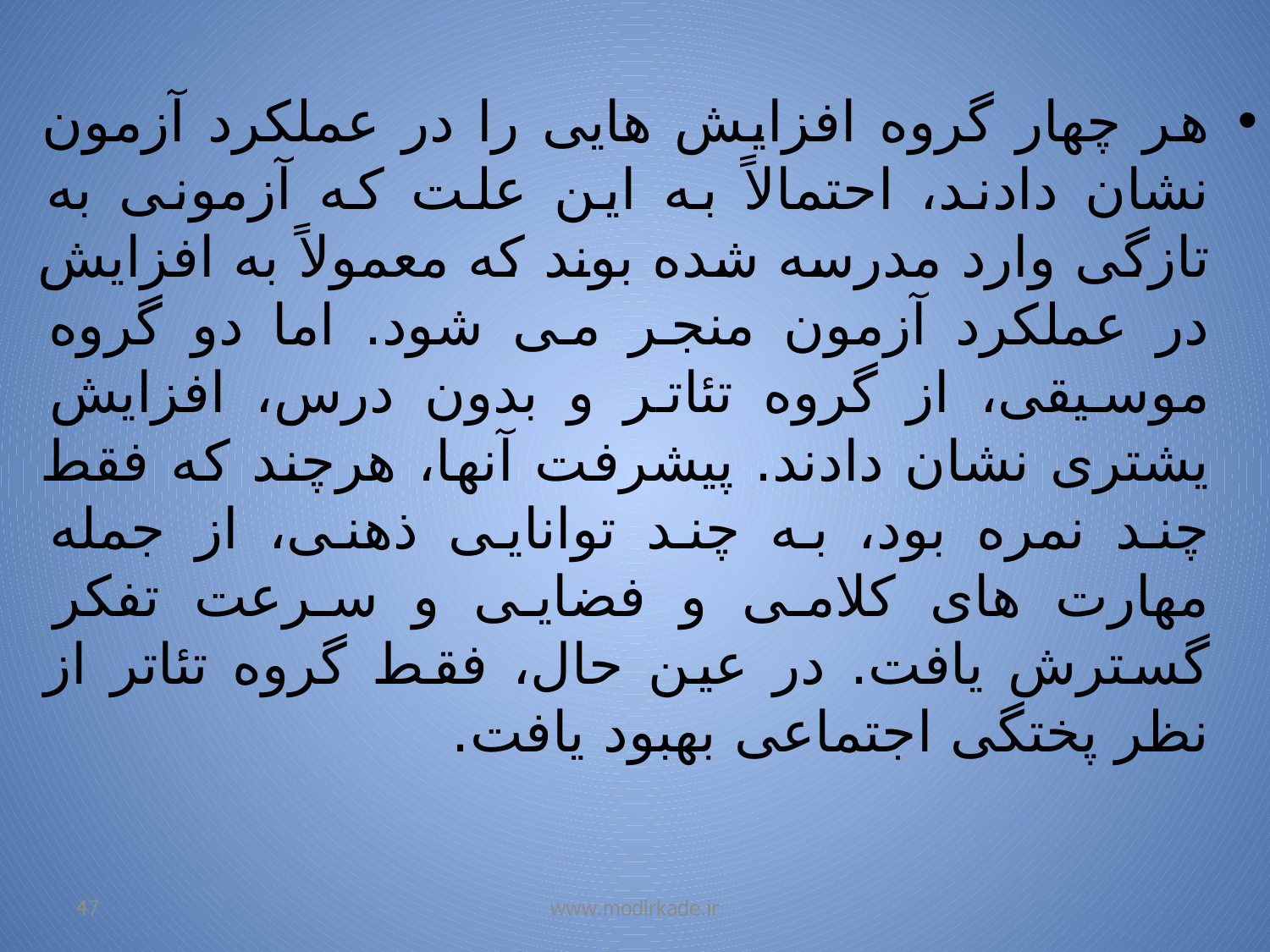

هر چهار گروه افزایش هایی را در عملکرد آزمون نشان دادند، احتمالاً به این علت که آزمونی به تازگی وارد مدرسه شده بوند که معمولاً به افزایش در عملکرد آزمون منجر می شود. اما دو گروه موسیقی، از گروه تئاتر و بدون درس، افزایش یشتری نشان دادند. پیشرفت آنها، هرچند که فقط چند نمره بود، به چند توانایی ذهنی، از جمله مهارت های کلامی و فضایی و سرعت تفکر گسترش یافت. در عین حال، فقط گروه تئاتر از نظر پختگی اجتماعی بهبود یافت.

47
www.modirkade.ir